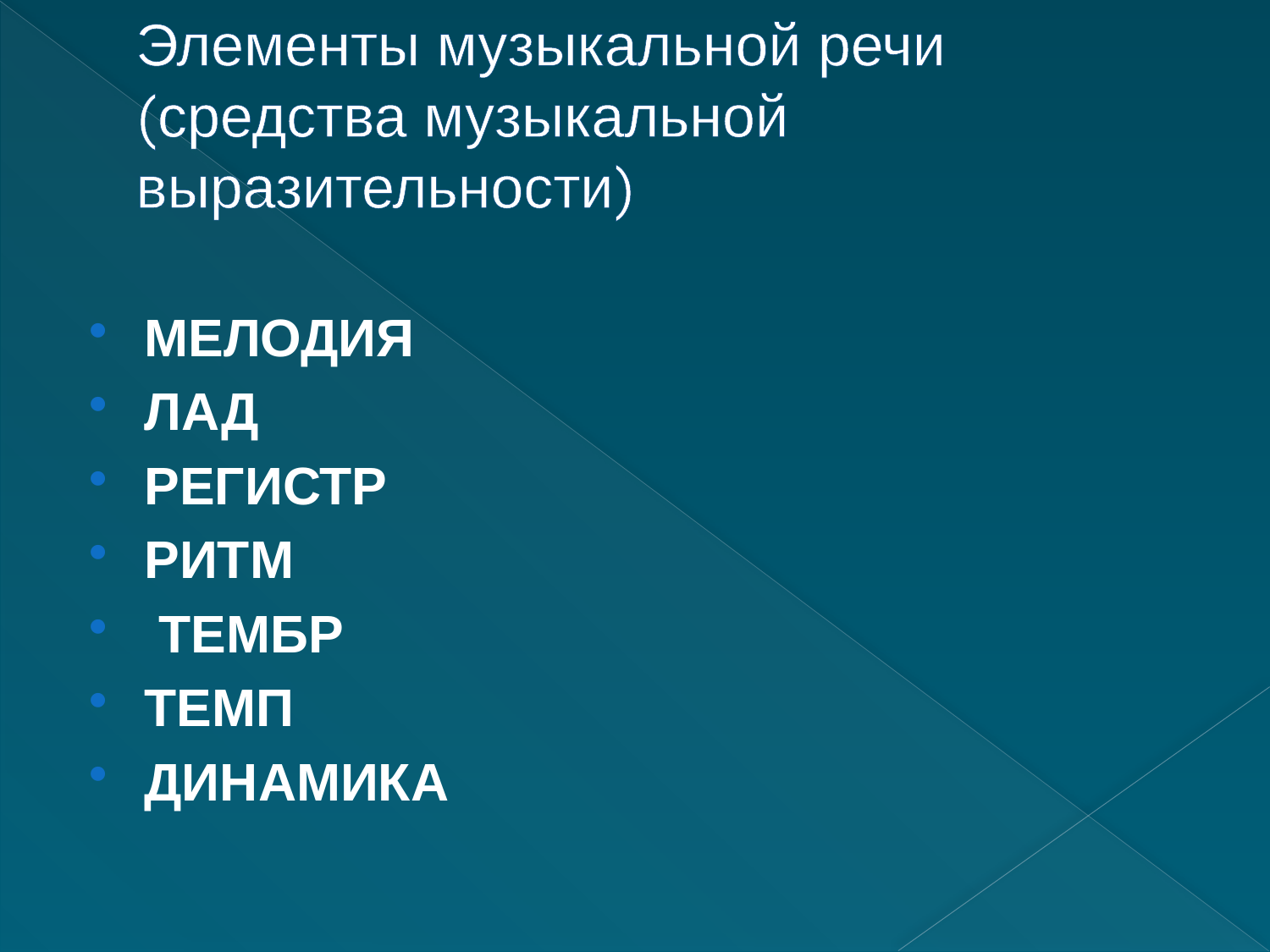

# Элементы музыкальной речи (средства музыкальной выразительности)
МЕЛОДИЯ
ЛАД
РЕГИСТР
РИТМ
 ТЕМБР
ТЕМП
ДИНАМИКА